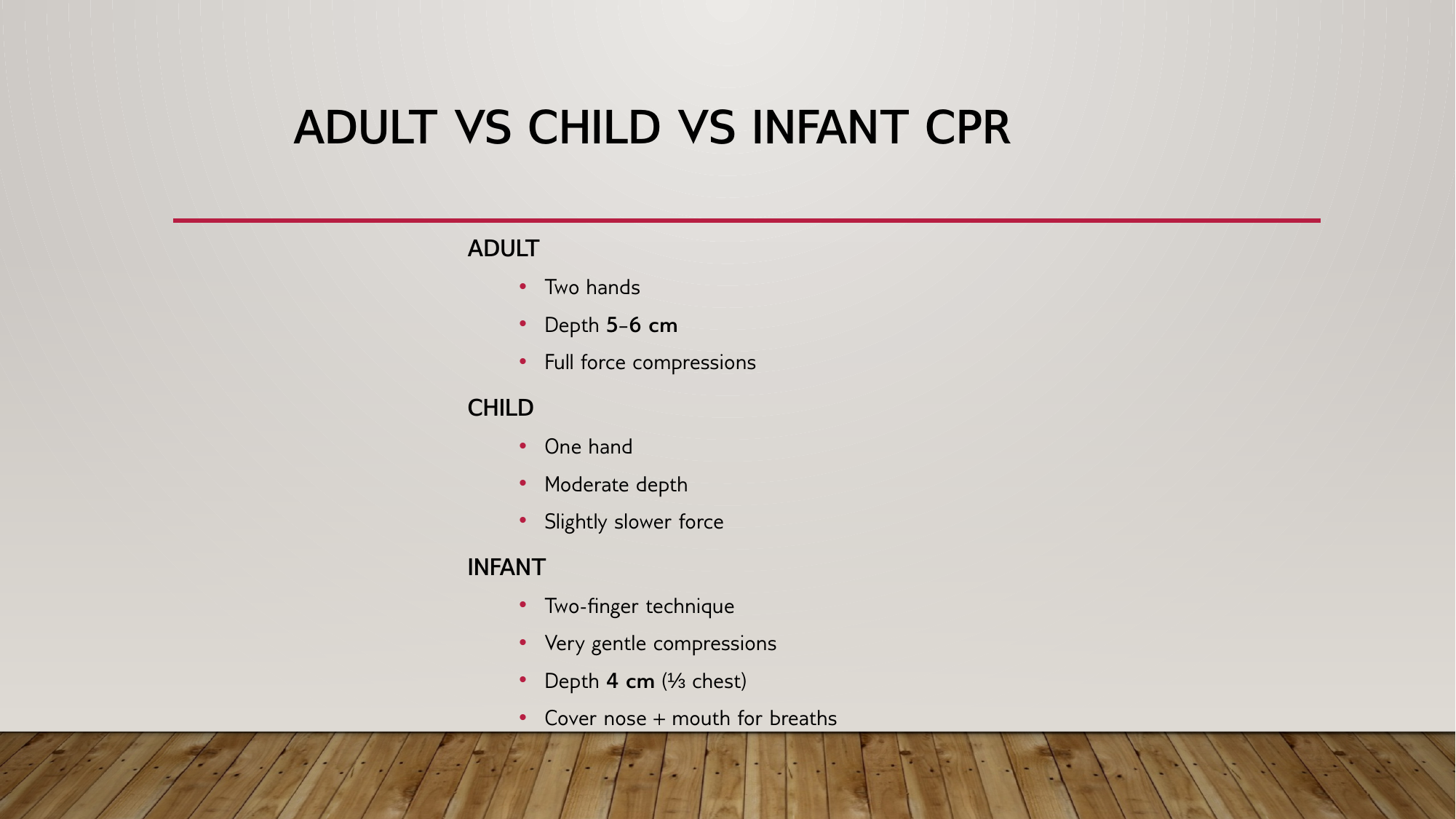

# Adult vs Child vs Infant CPR
ADULT
Two hands
Depth 5–6 cm
Full force compressions
CHILD
One hand
Moderate depth
Slightly slower force
INFANT
Two-finger technique
Very gentle compressions
Depth 4 cm (⅓ chest)
Cover nose + mouth for breaths